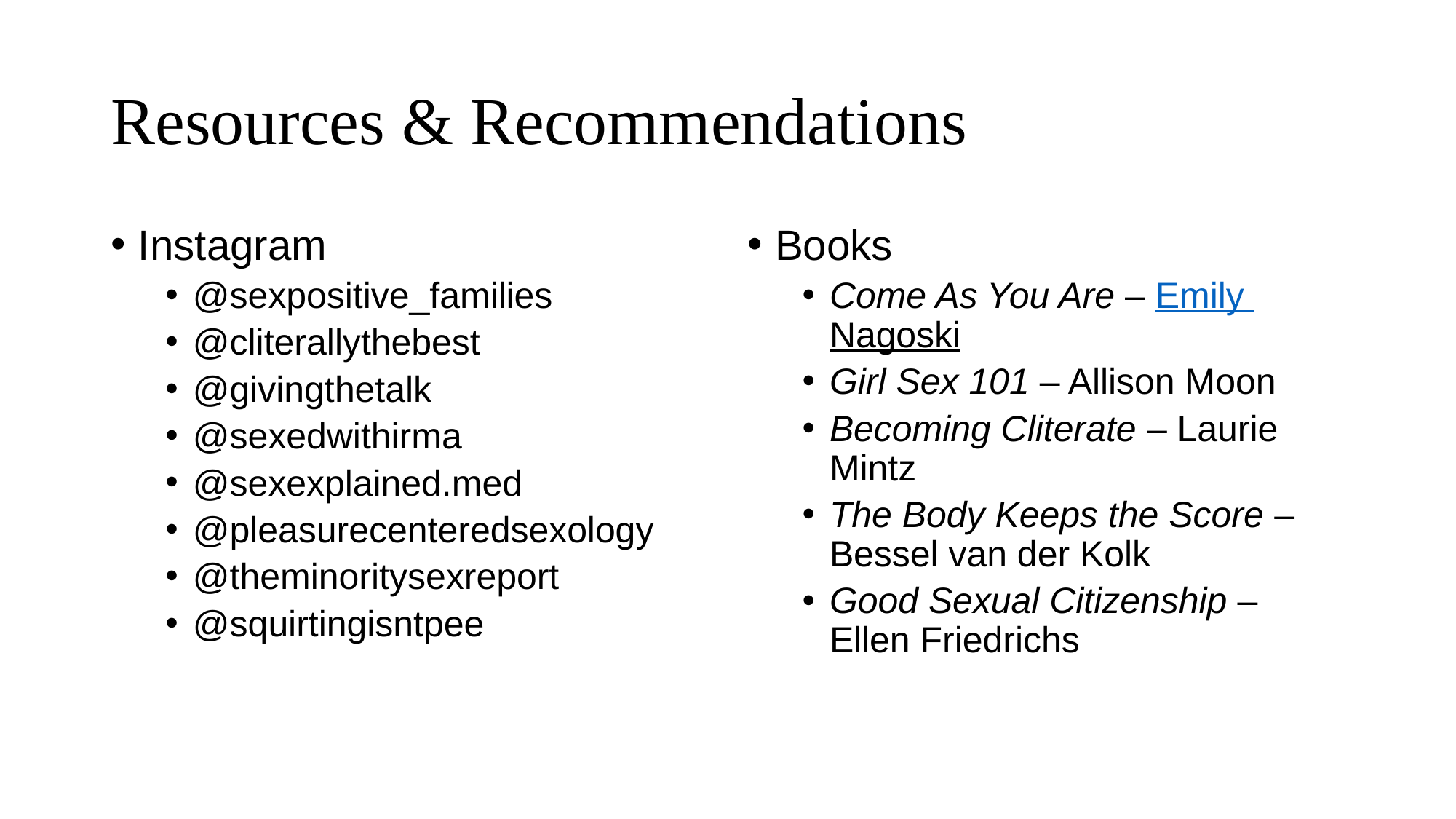

# Resources & Recommendations
Instagram
@sexpositive_families
@cliterallythebest
@givingthetalk
@sexedwithirma
@sexexplained.med
@pleasurecenteredsexology
@theminoritysexreport
@squirtingisntpee
Books
Come As You Are – Emily Nagoski
Girl Sex 101 – Allison Moon
Becoming Cliterate – Laurie Mintz
The Body Keeps the Score – Bessel van der Kolk
Good Sexual Citizenship – Ellen Friedrichs